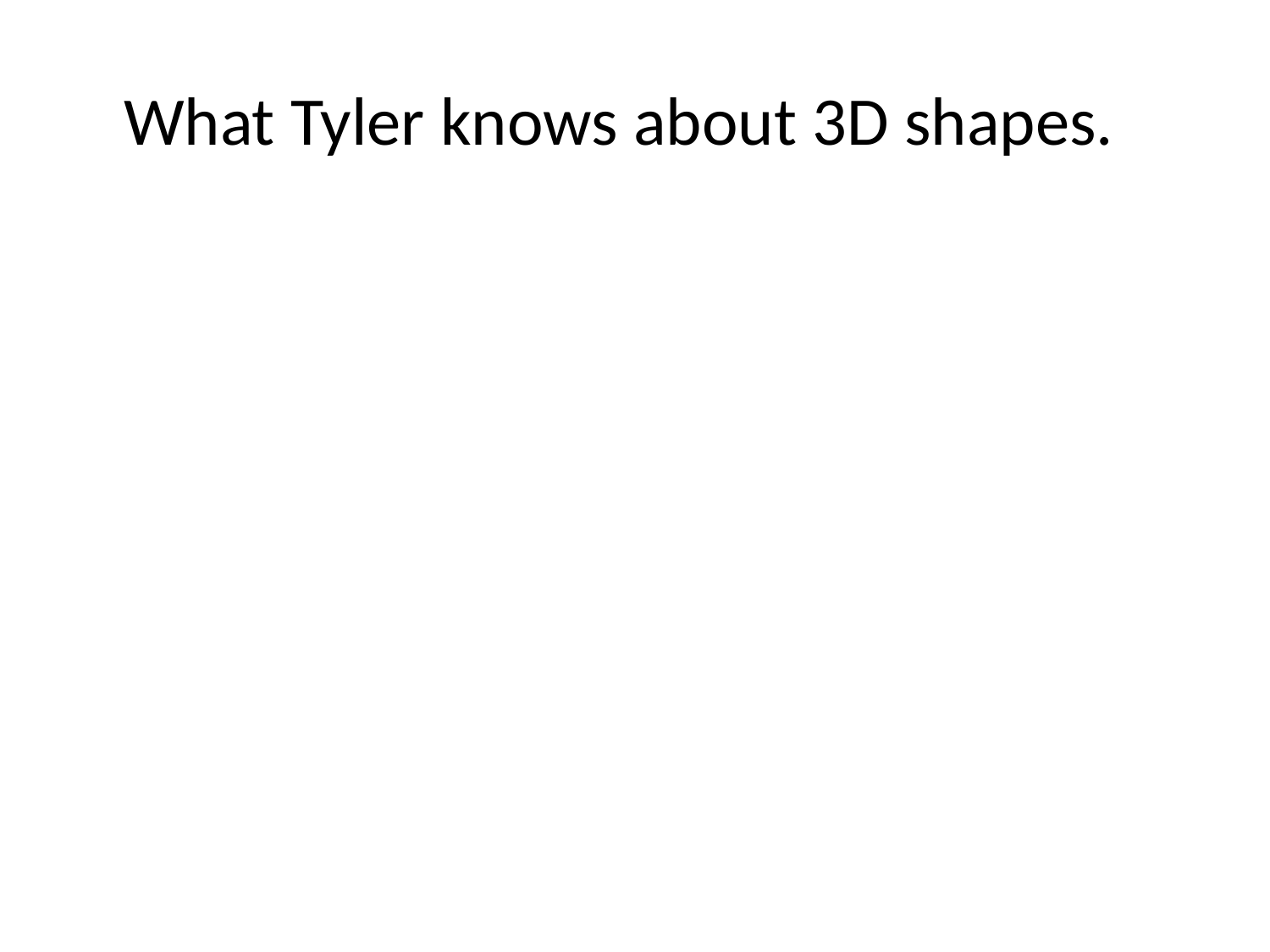

# What Tyler knows about 3D shapes.